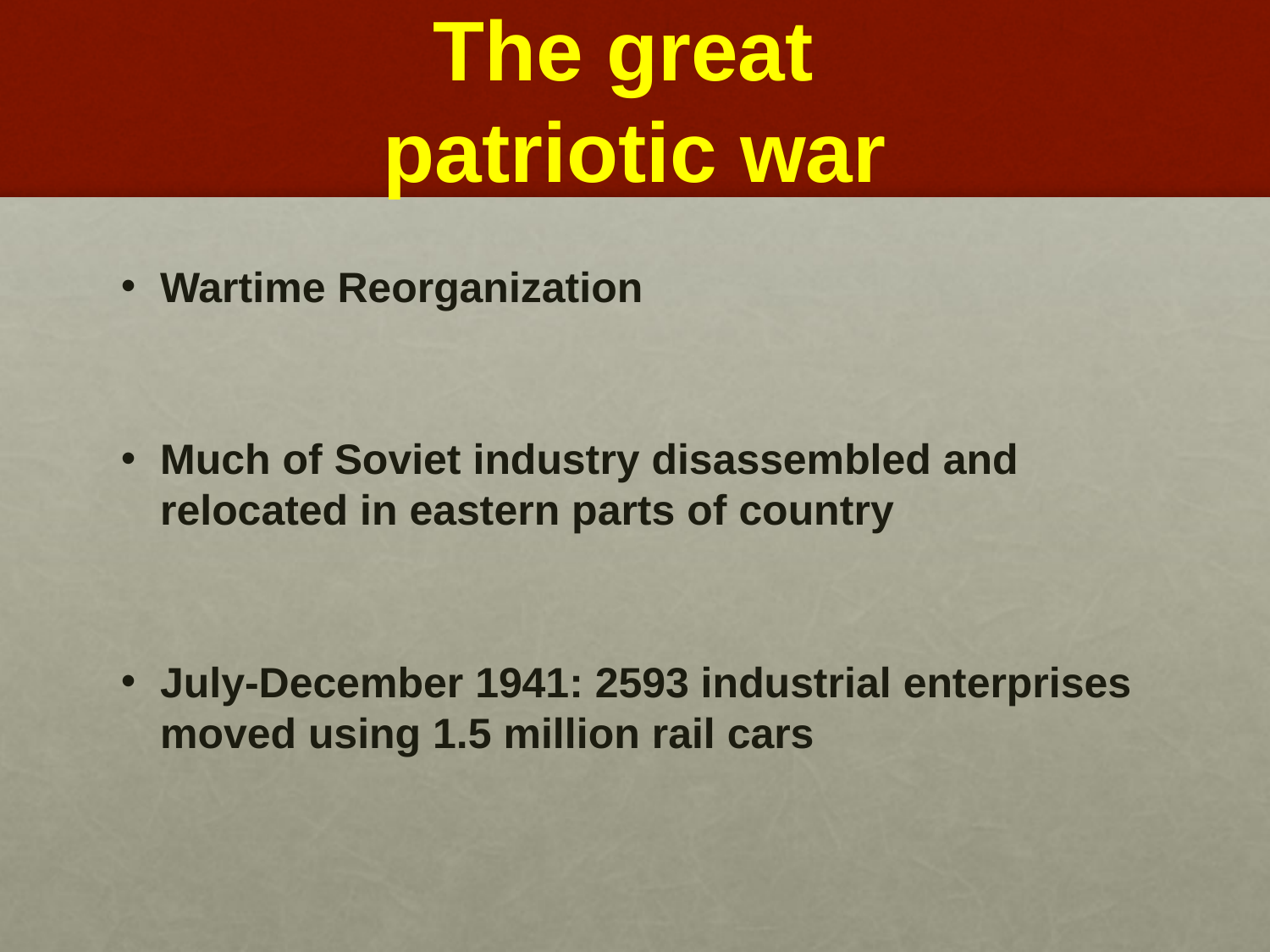

# The great patriotic war
Wartime Reorganization

Much of Soviet industry disassembled and relocated in eastern parts of country

July-December 1941: 2593 industrial enterprises moved using 1.5 million rail cars